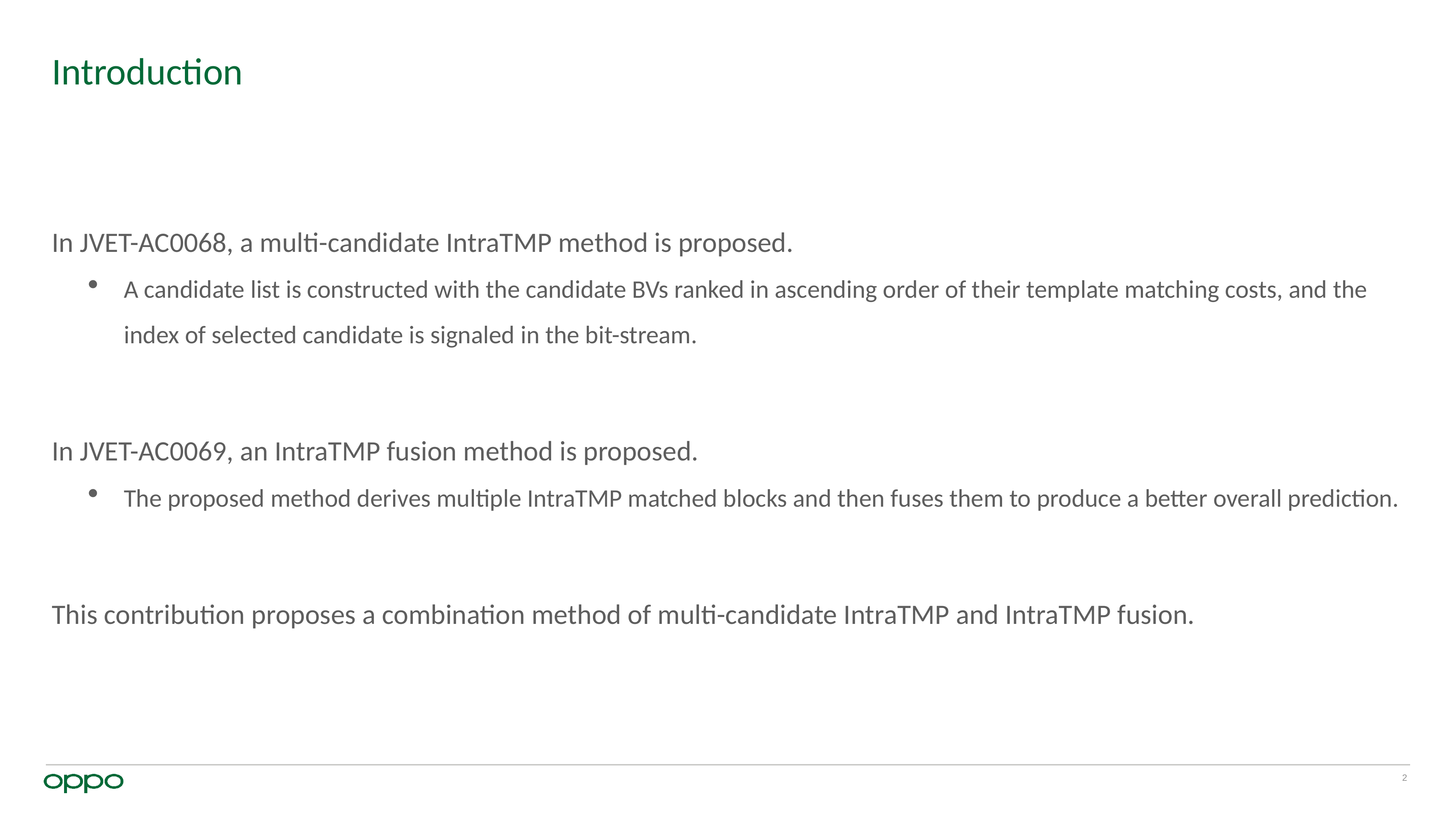

# Introduction
In JVET-AC0068, a multi-candidate IntraTMP method is proposed.
A candidate list is constructed with the candidate BVs ranked in ascending order of their template matching costs, and the index of selected candidate is signaled in the bit-stream.

In JVET-AC0069, an IntraTMP fusion method is proposed.
The proposed method derives multiple IntraTMP matched blocks and then fuses them to produce a better overall prediction.

This contribution proposes a combination method of multi-candidate IntraTMP and IntraTMP fusion.